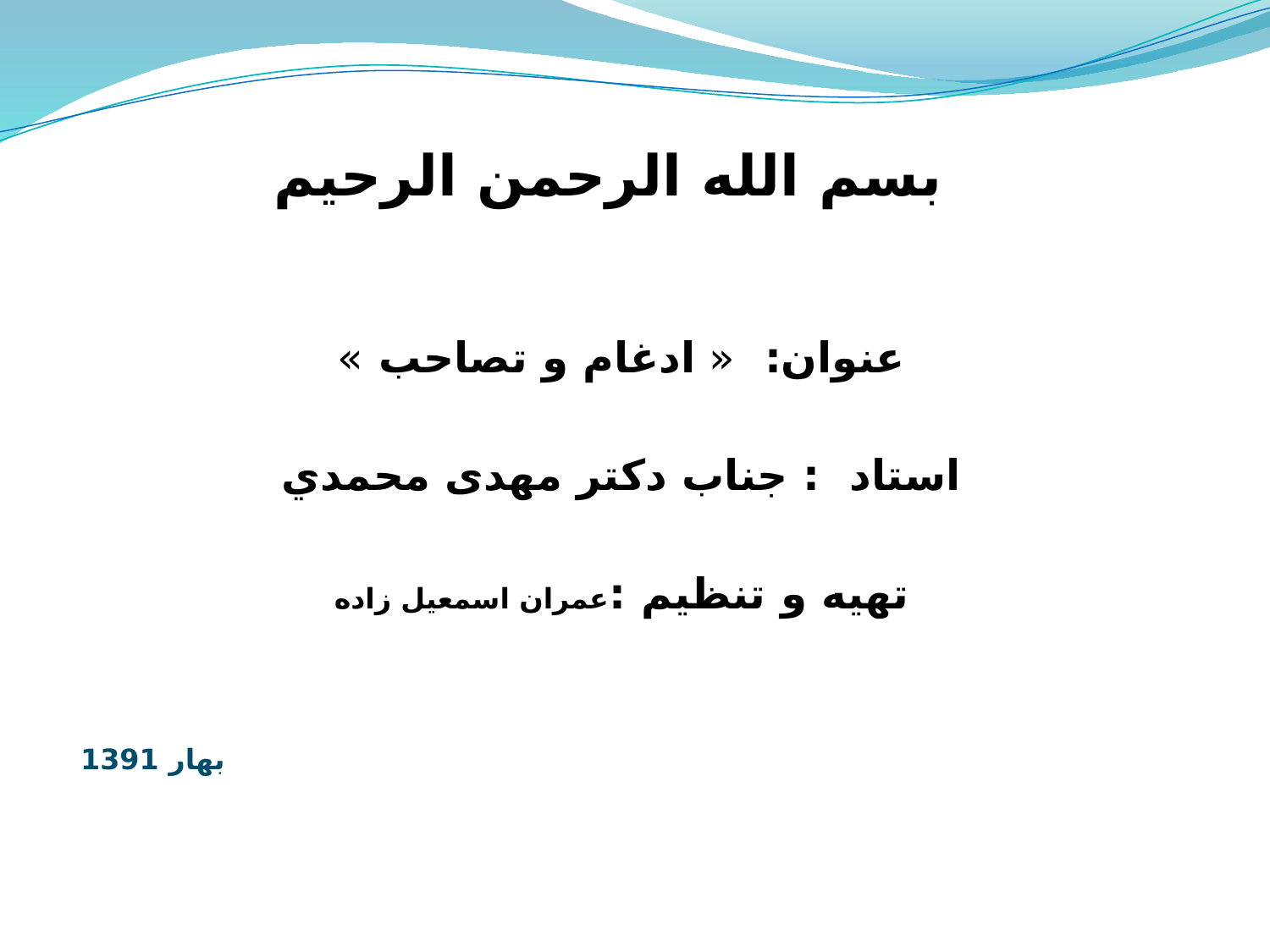

# بسم الله الرحمن الرحيم

عنوان:  « ادغام و تصاحب »

استاد  : جناب دکتر مهدی محمدي

تهيه و تنظيم :عمران اسمعيل زاده

بهار 1391